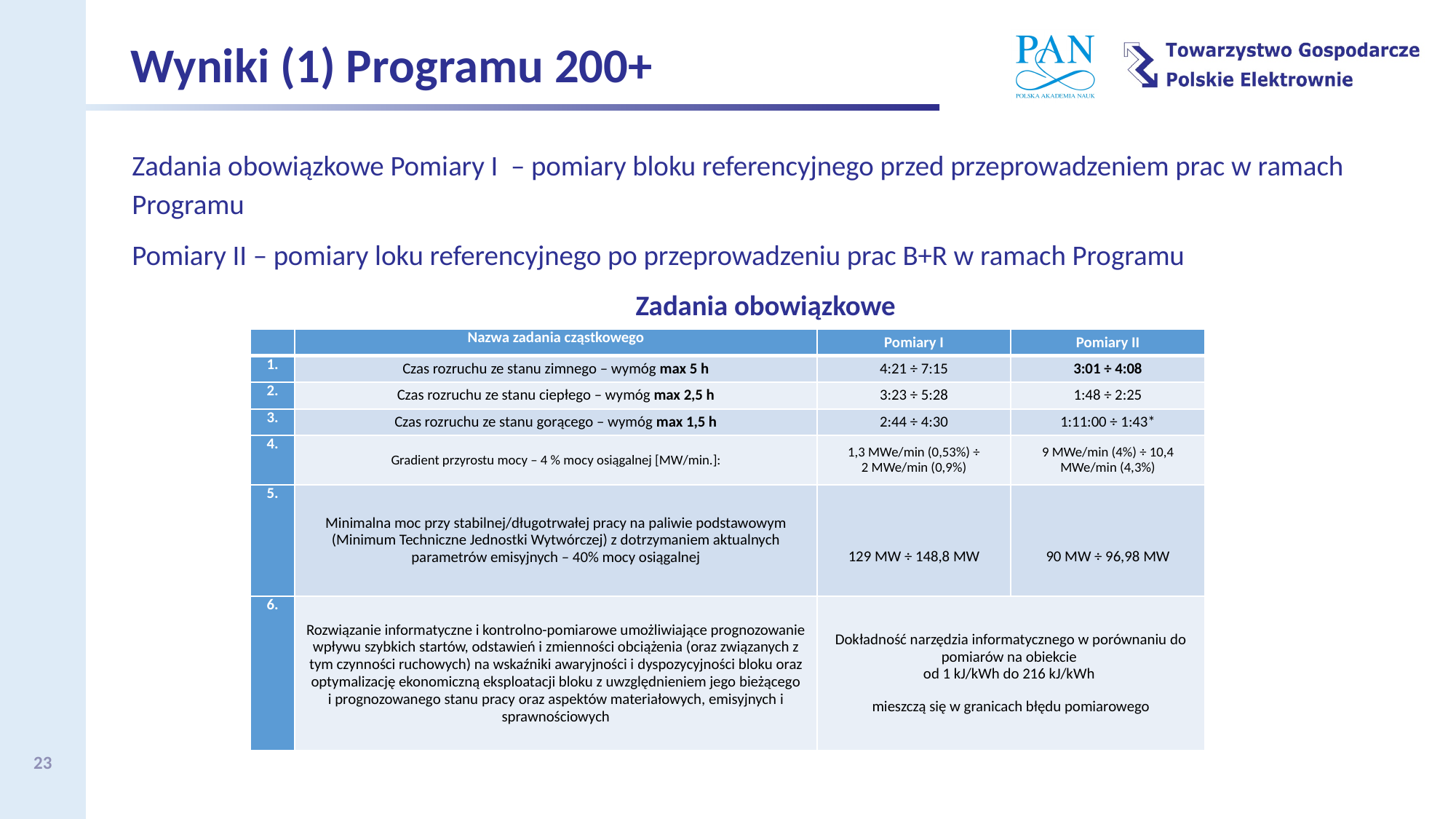

Wyniki (1) Programu 200+
Zadania obowiązkowe Pomiary I  – pomiary bloku referencyjnego przed przeprowadzeniem prac w ramach Programu
Pomiary II – pomiary loku referencyjnego po przeprowadzeniu prac B+R w ramach Programu
Zadania obowiązkowe
|  | Nazwa zadania cząstkowego | Pomiary I | Pomiary II |
| --- | --- | --- | --- |
| 1. | Czas rozruchu ze stanu zimnego – wymóg max 5 h | 4:21 ÷ 7:15 | 3:01 ÷ 4:08 |
| 2. | Czas rozruchu ze stanu ciepłego – wymóg max 2,5 h | 3:23 ÷ 5:28 | 1:48 ÷ 2:25 |
| 3. | Czas rozruchu ze stanu gorącego – wymóg max 1,5 h | 2:44 ÷ 4:30 | 1:11:00 ÷ 1:43\* |
| 4. | Gradient przyrostu mocy – 4 % mocy osiągalnej [MW/min.]: | 1,3 MWe/min (0,53%) ÷ 2 MWe/min (0,9%) | 9 MWe/min (4%) ÷ 10,4 MWe/min (4,3%) |
| 5. | Minimalna moc przy stabilnej/długotrwałej pracy na paliwie podstawowym (Minimum Techniczne Jednostki Wytwórczej) z dotrzymaniem aktualnych parametrów emisyjnych – 40% mocy osiągalnej | 129 MW ÷ 148,8 MW | 90 MW ÷ 96,98 MW |
| 6. | Rozwiązanie informatyczne i kontrolno-pomiarowe umożliwiające prognozowanie wpływu szybkich startów, odstawień i zmienności obciążenia (oraz związanych z tym czynności ruchowych) na wskaźniki awaryjności i dyspozycyjności bloku oraz optymalizację ekonomiczną eksploatacji bloku z uwzględnieniem jego bieżącego i prognozowanego stanu pracy oraz aspektów materiałowych, emisyjnych i sprawnościowych | Dokładność narzędzia informatycznego w porównaniu do pomiarów na obiekcie od 1 kJ/kWh do 216 kJ/kWh mieszczą się w granicach błędu pomiarowego |  |
23